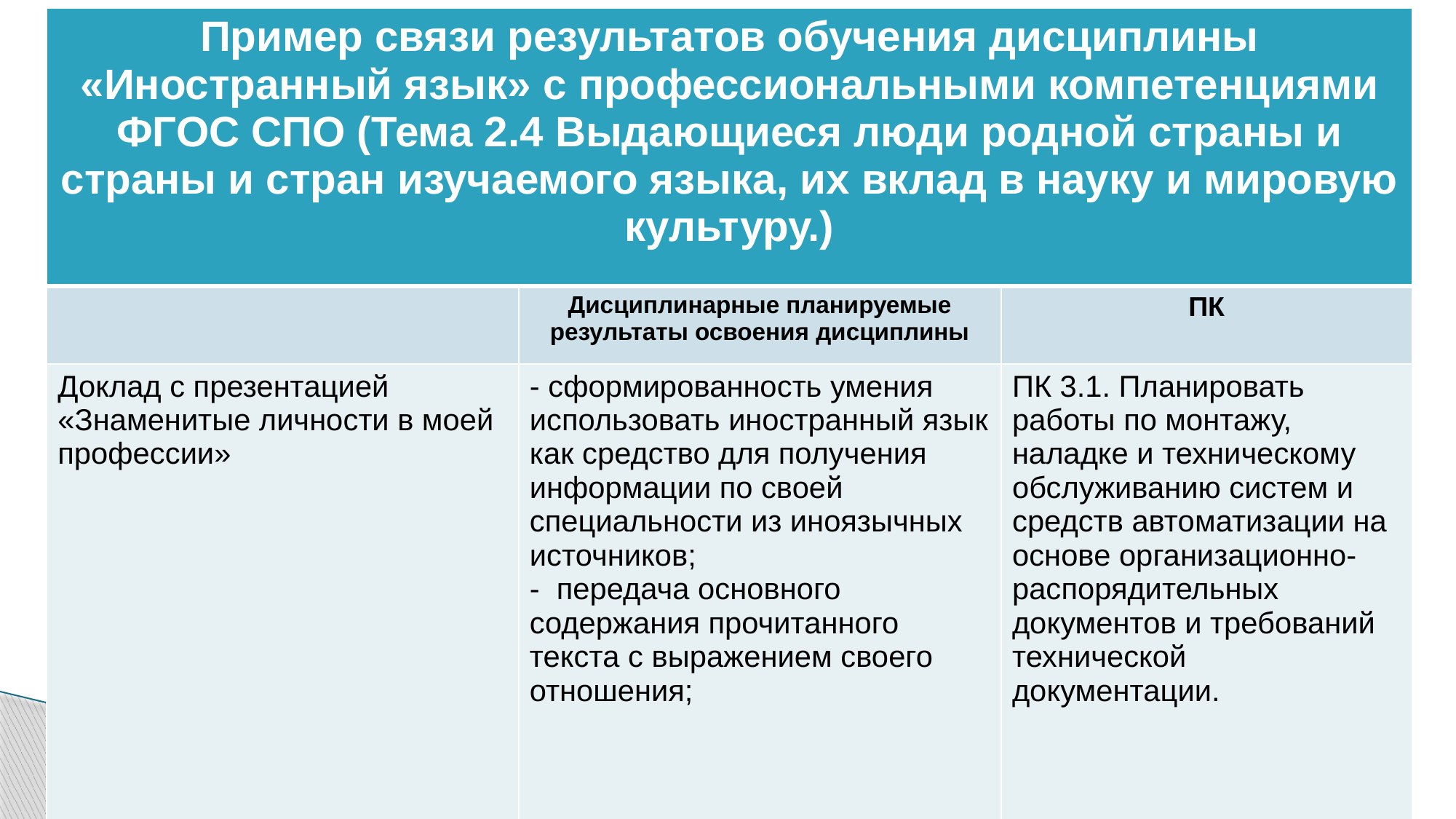

| Пример связи результатов обучения дисциплины «Иностранный язык» с профессиональными компетенциями ФГОС СПО (Тема 2.4 Выдающиеся люди родной страны и страны и стран изучаемого языка, их вклад в науку и мировую культуру.) |  |  |
| --- | --- | --- |
|  | Дисциплинарные планируемые результаты освоения дисциплины | ПК |
| Доклад с презентацией «Знаменитые личности в моей профессии» | - сформированность умения использовать иностранный язык как средство для получения информации по своей специальности из иноязычных источников; - передача основного содержания прочитанного текста с выражением своего отношения; | ПК 3.1. Планировать работы по монтажу, наладке и техническому обслуживанию систем и средств автоматизации на основе организационно-распорядительных документов и требований технической документации. |
|  |  |  |